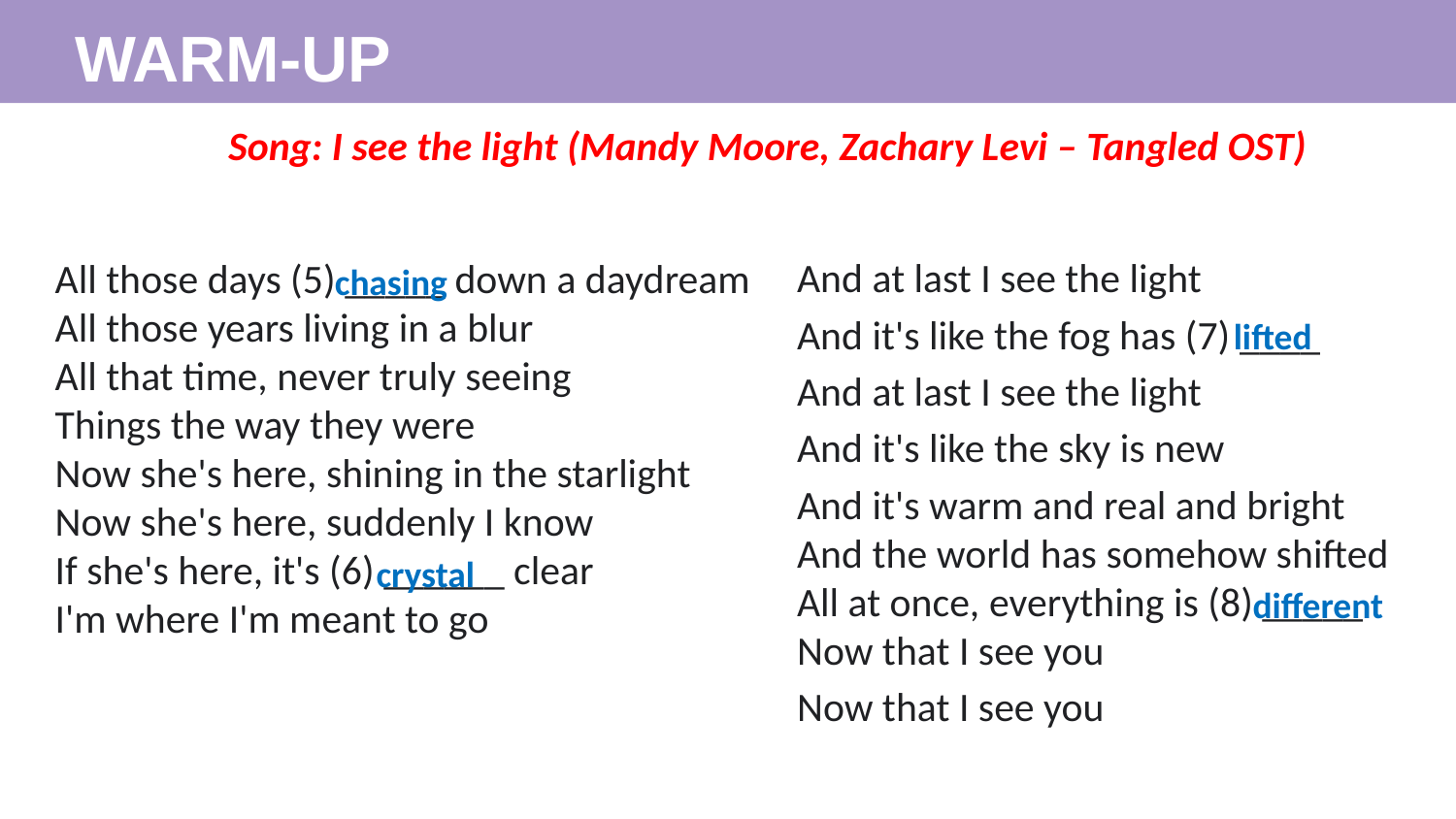

WARM-UP
Song: I see the light (Mandy Moore, Zachary Levi – Tangled OST)
And at last I see the light
And it's like the fog has (7) ____
And at last I see the light
And it's like the sky is new
And it's warm and real and bright
And the world has somehow shifted
All at once, everything is (8) _____
Now that I see you
Now that I see you
All those days (5) _____ down a daydream
All those years living in a blur
All that time, never truly seeing
Things the way they were
Now she's here, shining in the starlight
Now she's here, suddenly I know
If she's here, it's (6) ______ clear
I'm where I'm meant to go

chasing
lifted
crystal
different